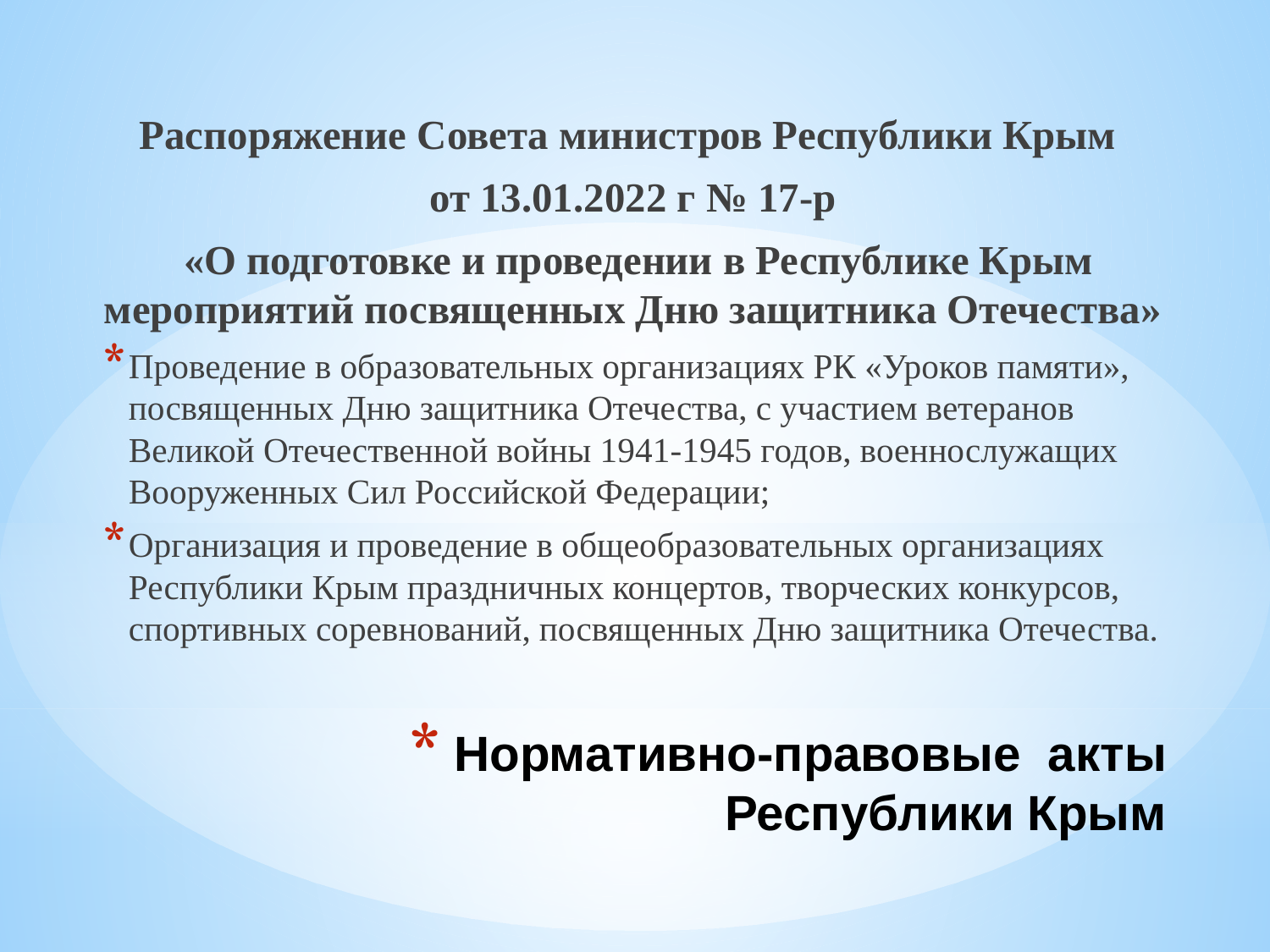

Распоряжение Совета министров Республики Крым
от 13.01.2022 г № 17-р
 «О подготовке и проведении в Республике Крым мероприятий посвященных Дню защитника Отечества»
Проведение в образовательных организациях РК «Уроков памяти», посвященных Дню защитника Отечества, с участием ветеранов Великой Отечественной войны 1941-1945 годов, военнослужащих Вооруженных Сил Российской Федерации;
Организация и проведение в общеобразовательных организациях Республики Крым праздничных концертов, творческих конкурсов, спортивных соревнований, посвященных Дню защитника Отечества.

# Нормативно-правовые  акты Республики Крым